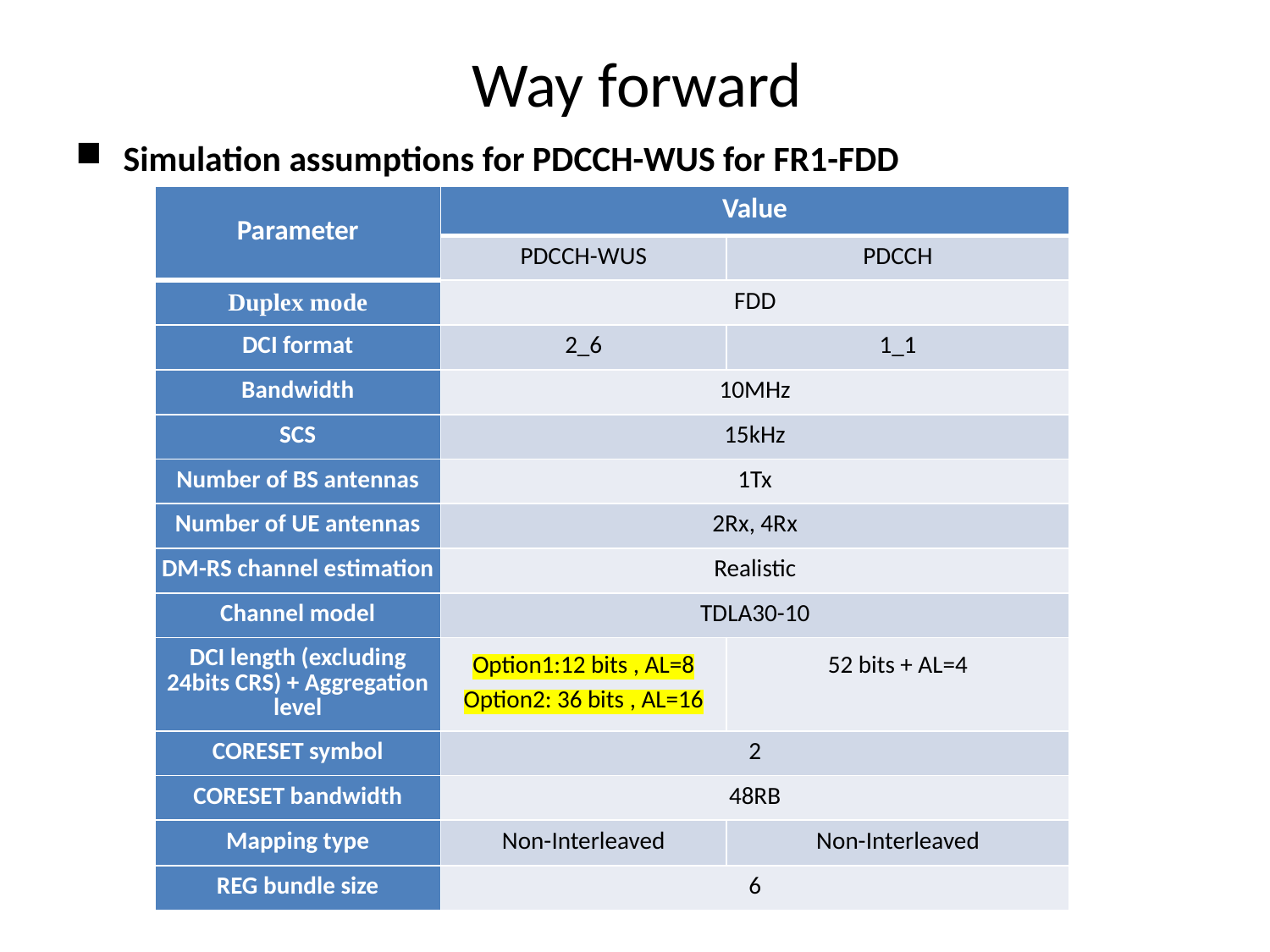

# Way forward
Simulation assumptions for PDCCH-WUS for FR1-FDD

| Parameter | Value |  |
| --- | --- | --- |
|  | PDCCH-WUS | PDCCH |
| Duplex mode | FDD |  |
| DCI format | 2\_6 | 1\_1 |
| Bandwidth | 10MHz |  |
| SCS | 15kHz |  |
| Number of BS antennas | 1Tx |  |
| Number of UE antennas | 2Rx, 4Rx |  |
| DM-RS channel estimation | Realistic |  |
| Channel model | TDLA30-10 |  |
| DCI length (excluding 24bits CRS) + Aggregation level | Option1:12 bits , AL=8 Option2: 36 bits , AL=16 | 52 bits + AL=4 |
| CORESET symbol | 2 |  |
| CORESET bandwidth | 48RB |  |
| Mapping type | Non-Interleaved | Non-Interleaved |
| REG bundle size | 6 |  |